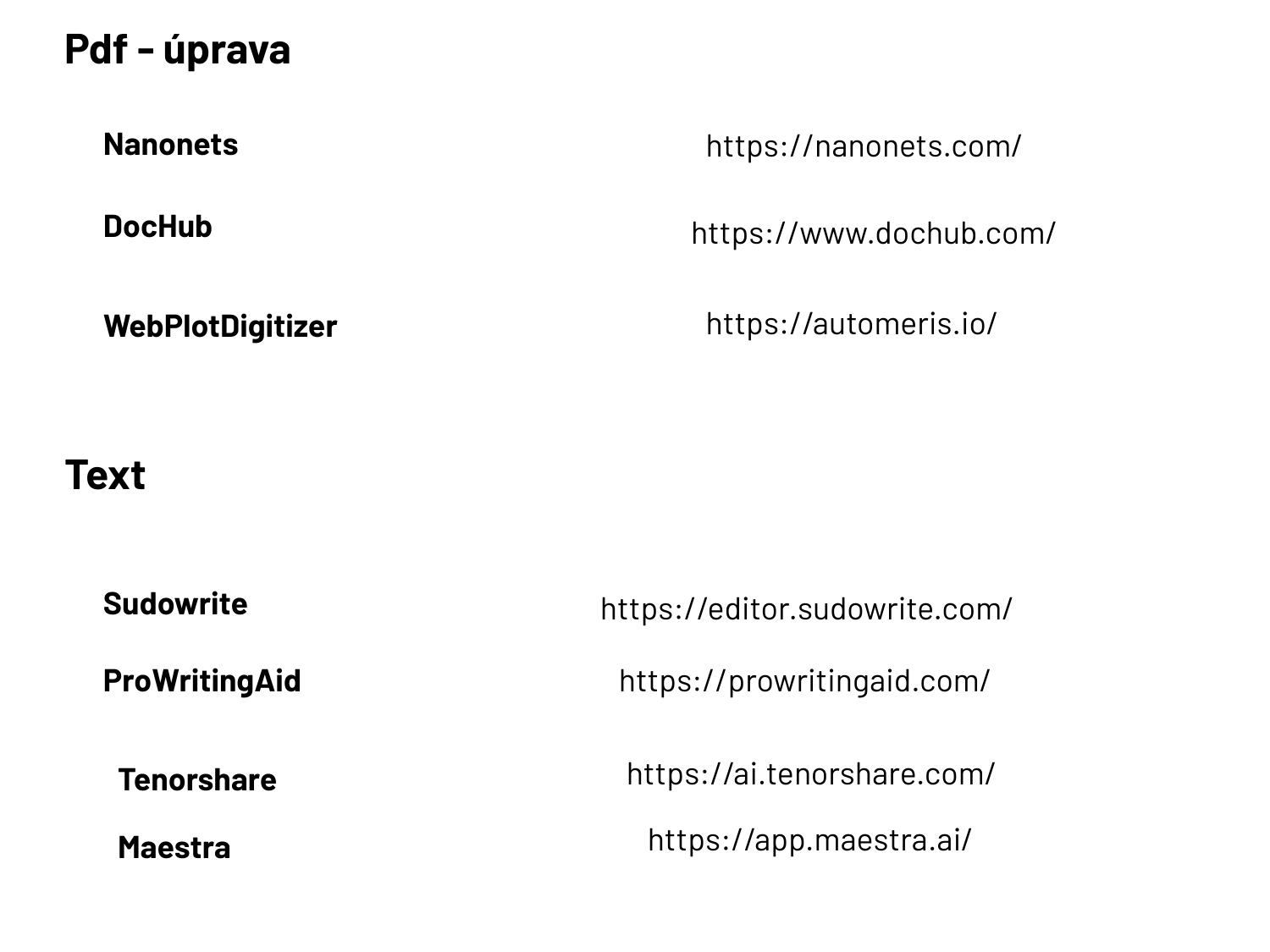

Pdf - úprava
Nanonets
https://nanonets.com/
DocHub
https://www.dochub.com/
https://automeris.io/
WebPlotDigitizer
Text
Sudowrite
https://editor.sudowrite.com/
ProWritingAid
https://prowritingaid.com/
https://ai.tenorshare.com/
Tenorshare
https://app.maestra.ai/
Maestra